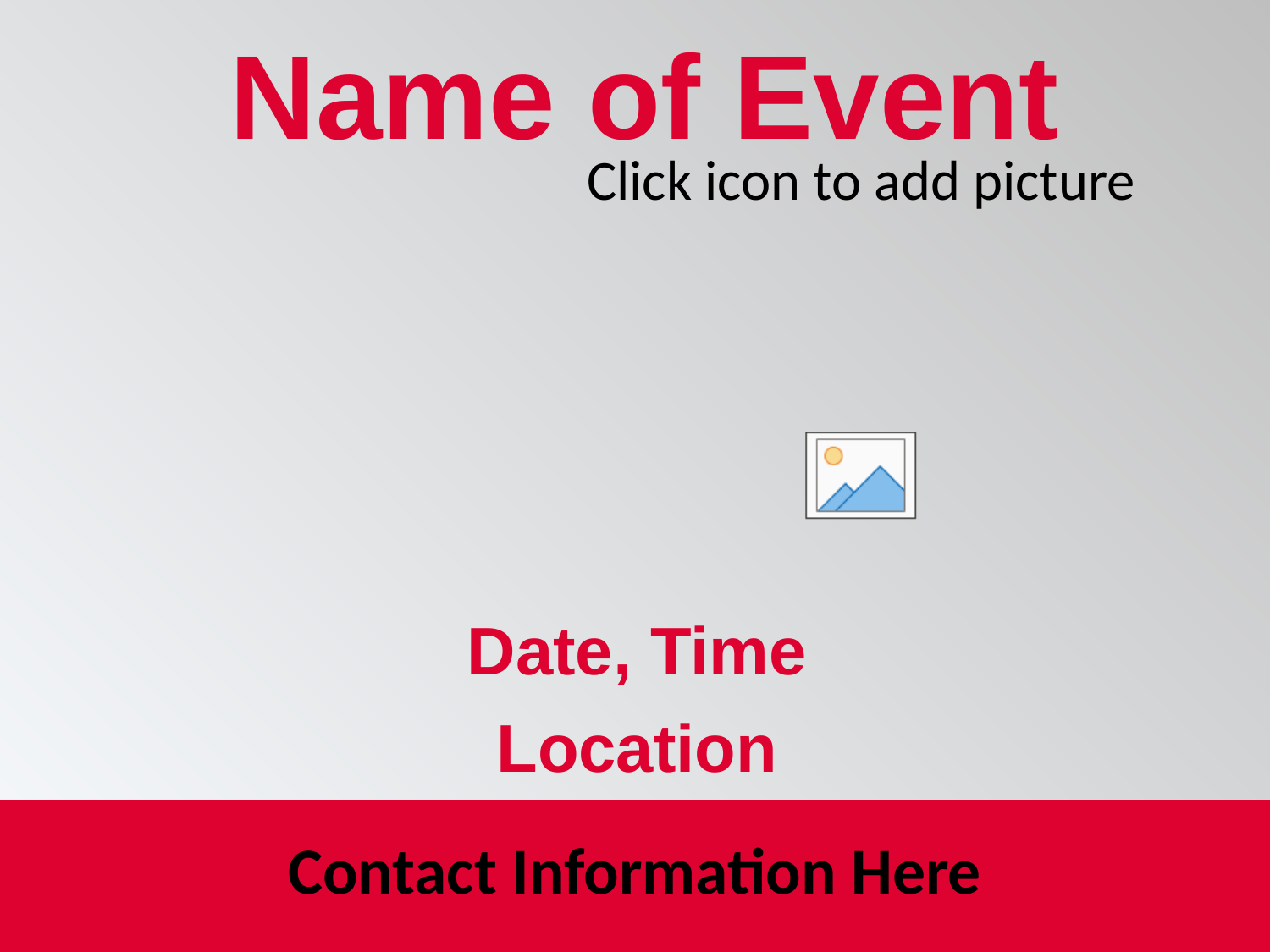

# Name of Event

Date, Time
Location

Contact Information Here